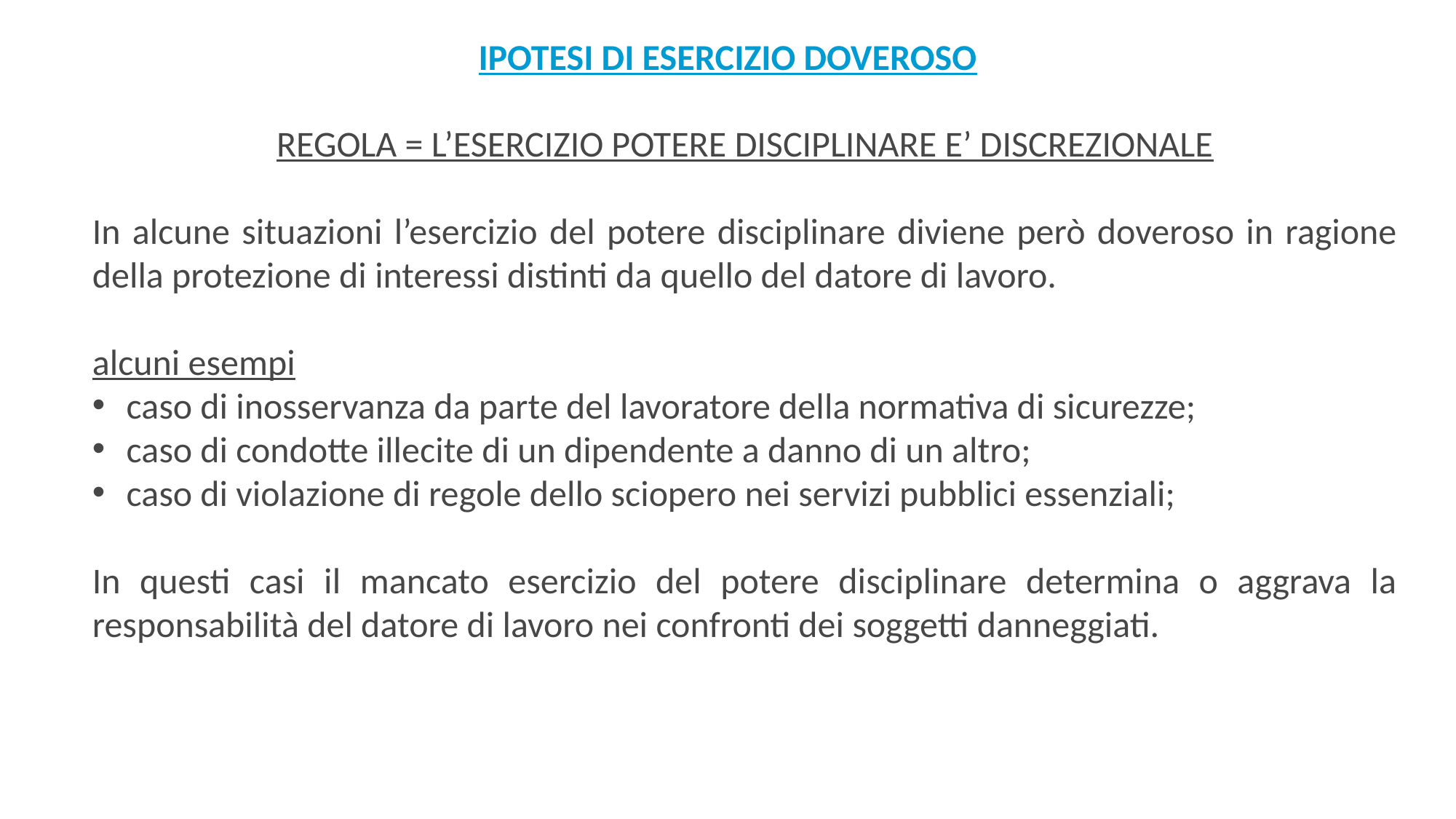

Ipotesi di esercizio doveroso

REGOLA = L’ESERCIZIO POTERE DISCIPLINARE E’ DISCREZIONALE

In alcune situazioni l’esercizio del potere disciplinare diviene però doveroso in ragione della protezione di interessi distinti da quello del datore di lavoro.

alcuni esempi
caso di inosservanza da parte del lavoratore della normativa di sicurezze;
caso di condotte illecite di un dipendente a danno di un altro;
caso di violazione di regole dello sciopero nei servizi pubblici essenziali;

In questi casi il mancato esercizio del potere disciplinare determina o aggrava la responsabilità del datore di lavoro nei confronti dei soggetti danneggiati.